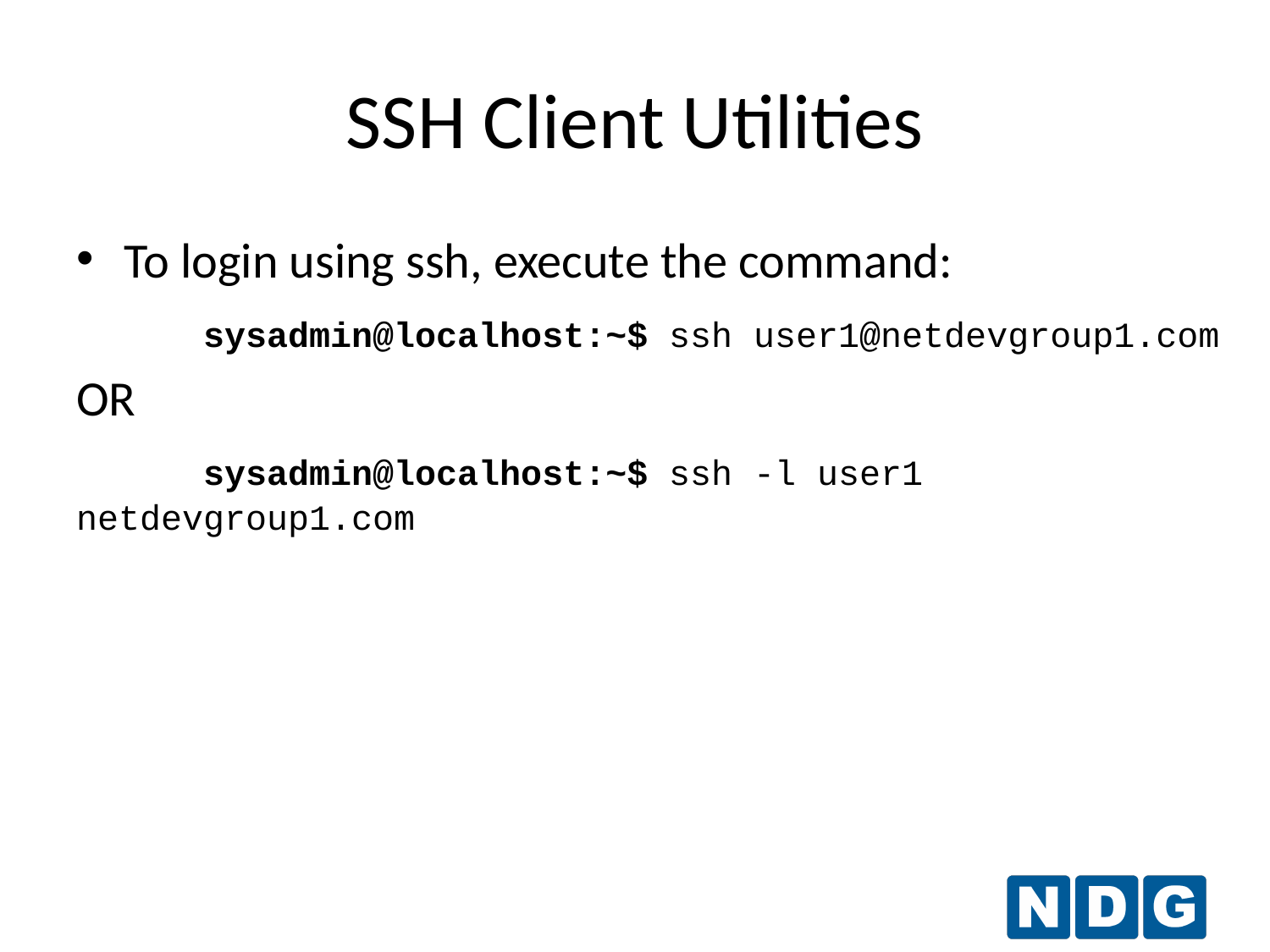

# SSH Client Utilities
To login using ssh, execute the command:
	sysadmin@localhost:~$ ssh user1@netdevgroup1.com
OR
	sysadmin@localhost:~$ ssh -l user1 netdevgroup1.com